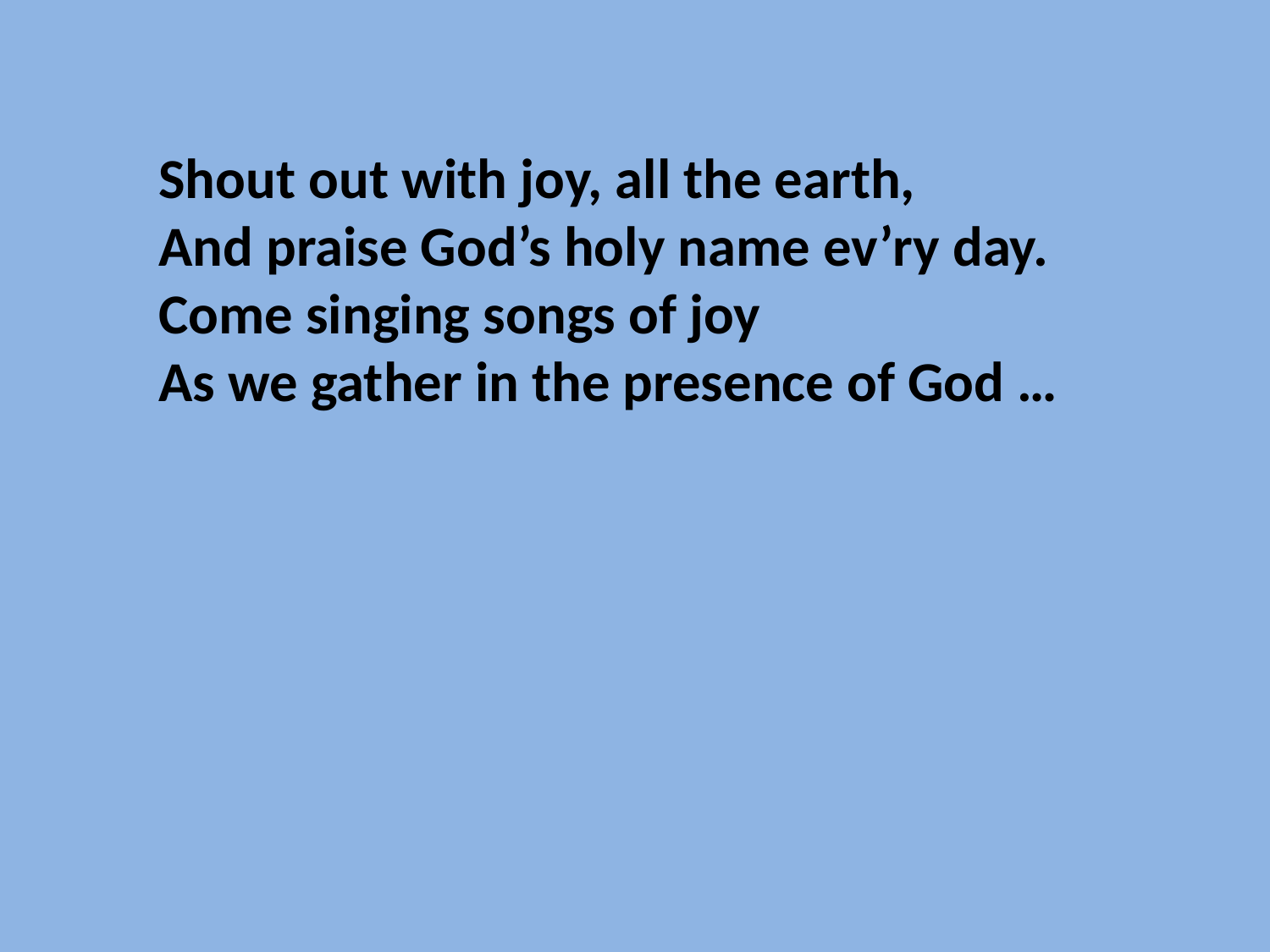

Shout out with joy, all the earth,
And praise God’s holy name ev’ry day.
Come singing songs of joy
As we gather in the presence of God …